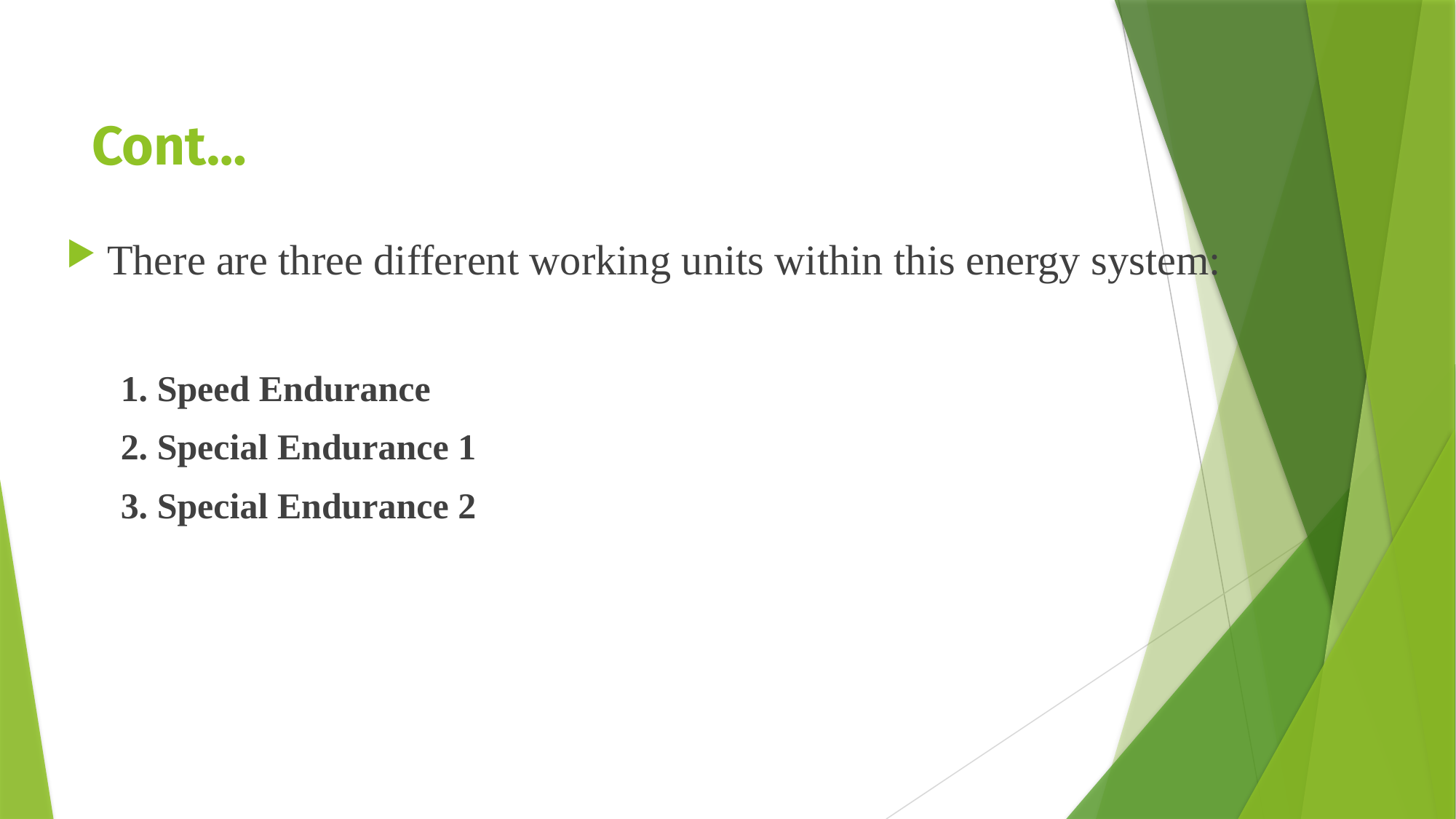

# Cont…
There are three different working units within this energy system:

1. Speed Endurance
2. Special Endurance 1
3. Special Endurance 2